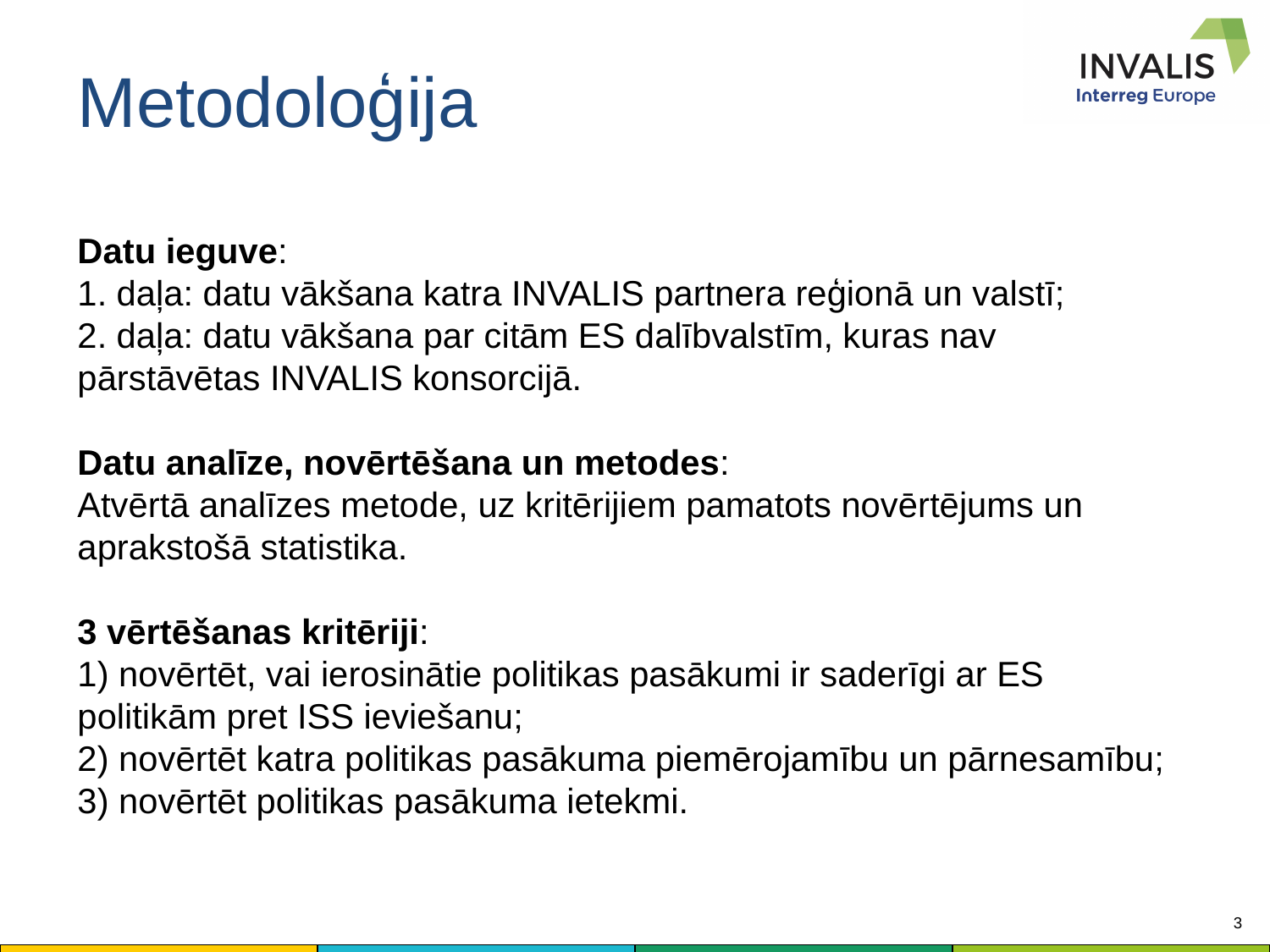

# Metodoloģija
Datu ieguve:
1. daļa: datu vākšana katra INVALIS partnera reģionā un valstī;
2. daļa: datu vākšana par citām ES dalībvalstīm, kuras nav pārstāvētas INVALIS konsorcijā.
Datu analīze, novērtēšana un metodes:
Atvērtā analīzes metode, uz kritērijiem pamatots novērtējums un aprakstošā statistika.
3 vērtēšanas kritēriji:
1) novērtēt, vai ierosinātie politikas pasākumi ir saderīgi ar ES politikām pret ISS ieviešanu;
2) novērtēt katra politikas pasākuma piemērojamību un pārnesamību;
3) novērtēt politikas pasākuma ietekmi.